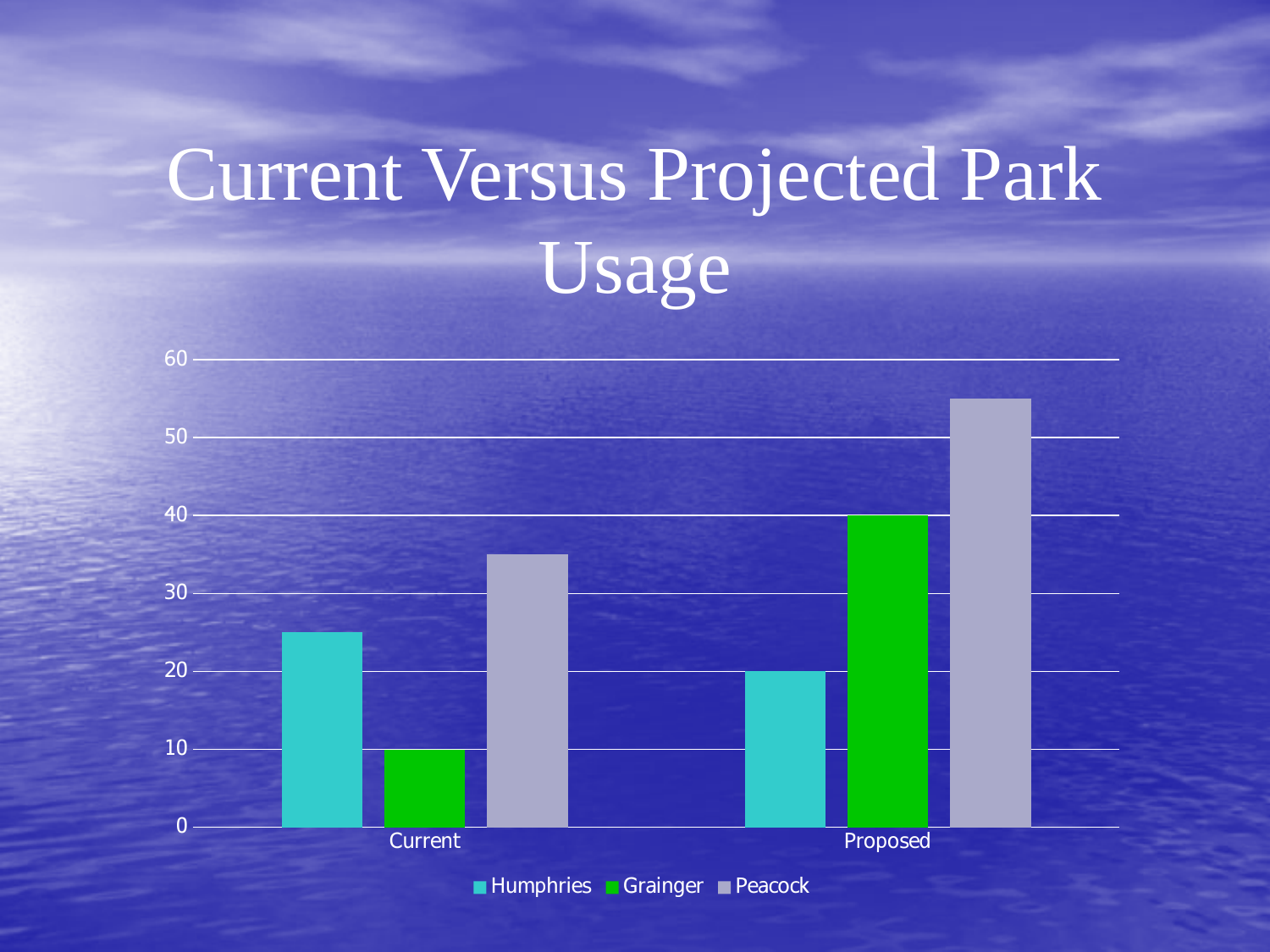

Current Versus Projected Park Usage

### Chart

| Category | Humphries | Grainger | Peacock |
|---|---|---|---|
| Current | 25.0 | 10.0 | 35.0 |
| Proposed | 20.0 | 40.0 | 55.0 |